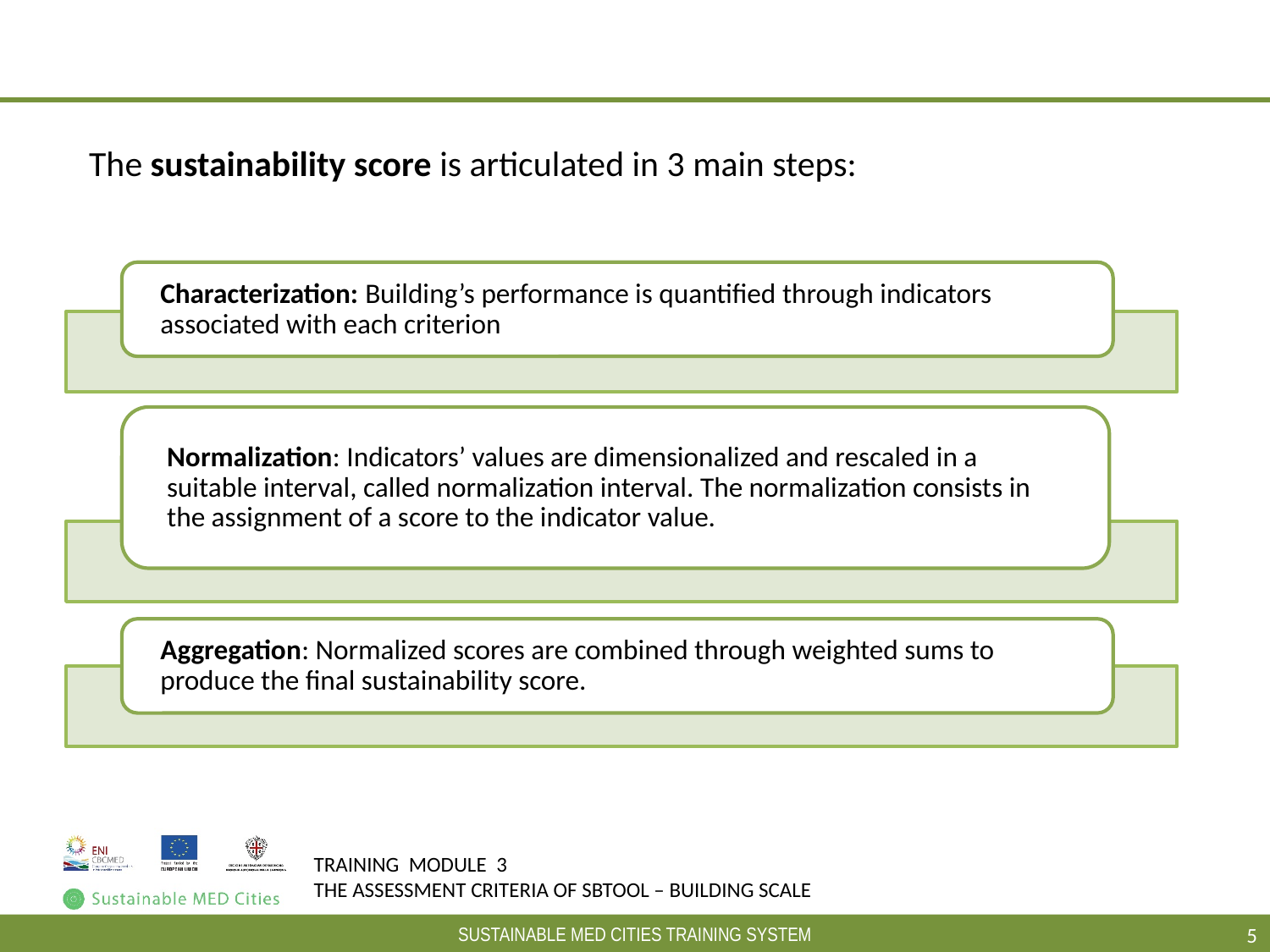

#
The sustainability score is articulated in 3 main steps:

Characterization: Building’s performance is quantified through indicators associated with each criterion
Normalization: Indicators’ values are dimensionalized and rescaled in a suitable interval, called normalization interval. The normalization consists in the assignment of a score to the indicator value.
Aggregation: Normalized scores are combined through weighted sums to produce the final sustainability score.
5